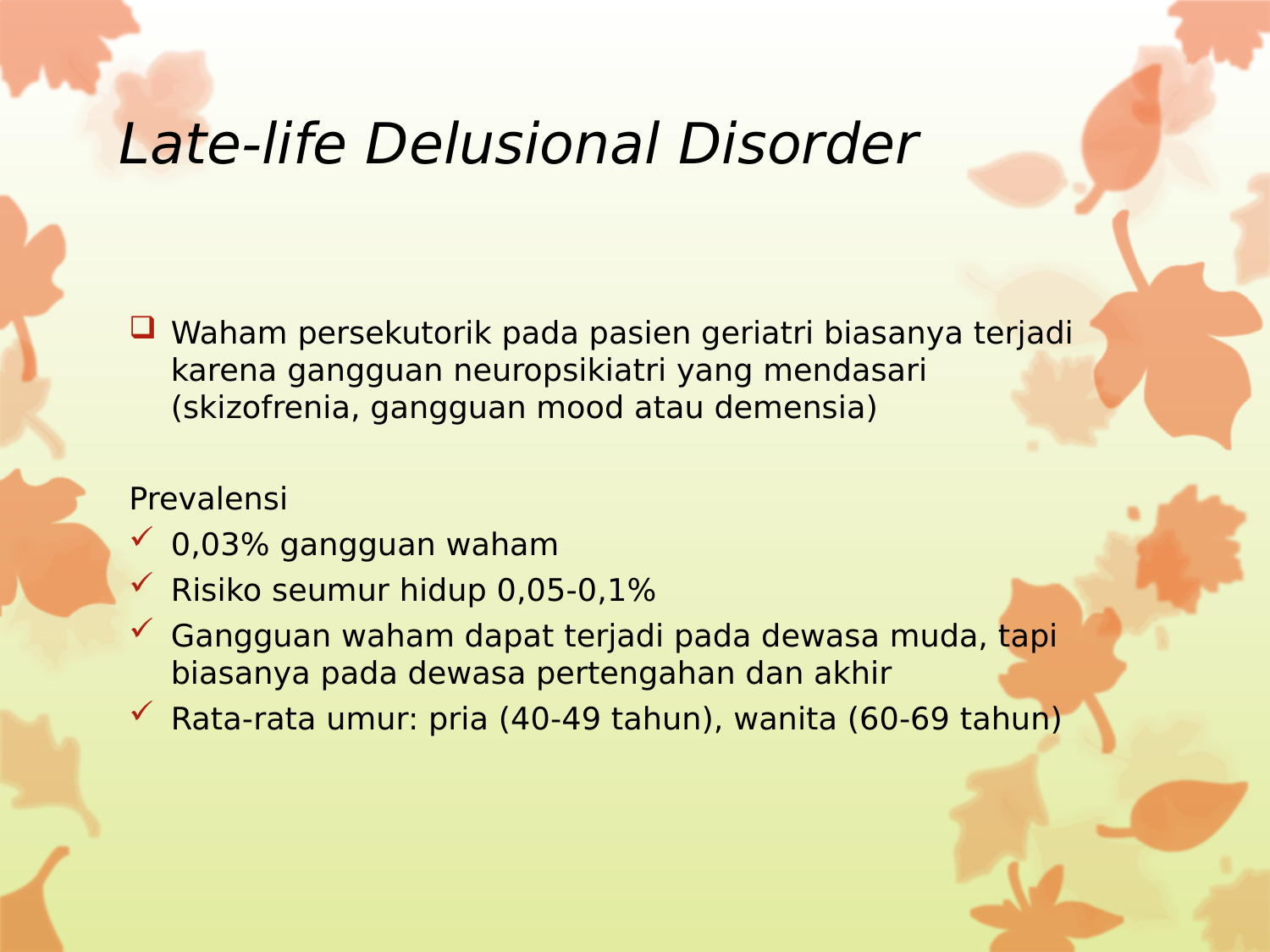

# Late-life Delusional Disorder

Waham persekutorik pada pasien geriatri biasanya terjadi karena gangguan neuropsikiatri yang mendasari (skizofrenia, gangguan mood atau demensia)

Prevalensi
0,03% gangguan waham
Risiko seumur hidup 0,05-0,1%
Gangguan waham dapat terjadi pada dewasa muda, tapi biasanya pada dewasa pertengahan dan akhir
Rata-rata umur: pria (40-49 tahun), wanita (60-69 tahun)